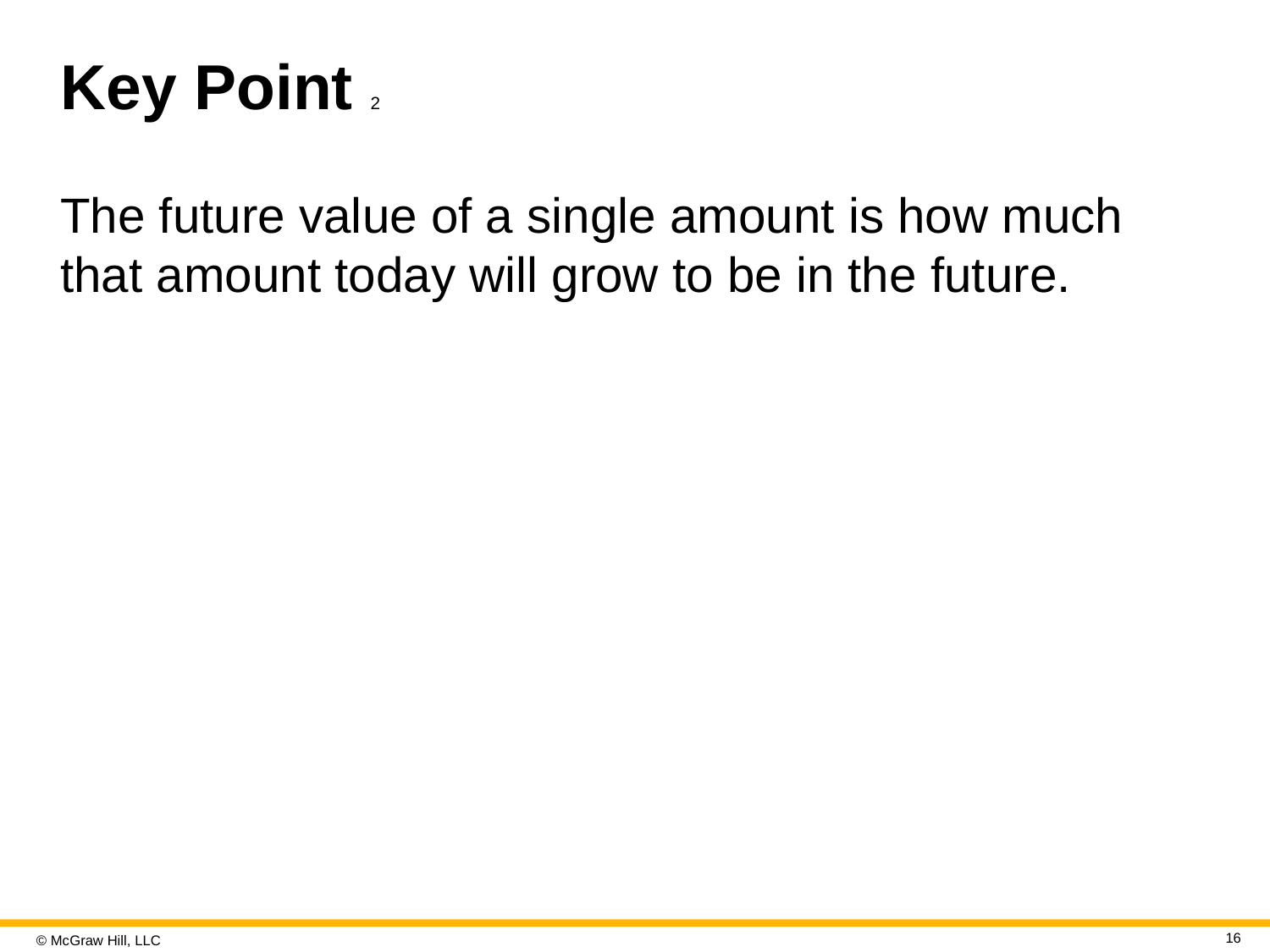

# Key Point 2
The future value of a single amount is how much that amount today will grow to be in the future.
16